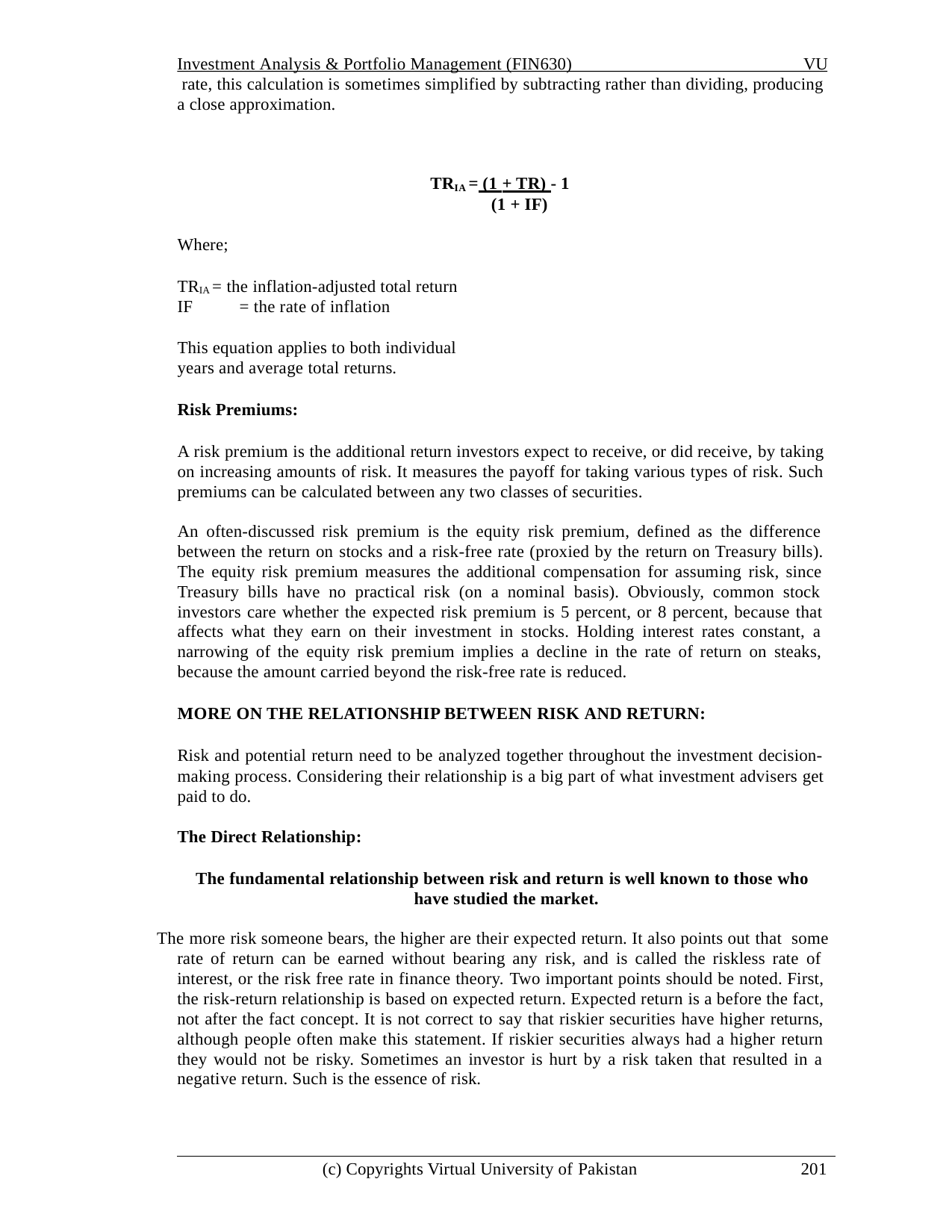

Investment Analysis & Portfolio Management (FIN630)	VU  rate, this calculation is sometimes simplified by subtracting rather than dividing, producing  a close approximation.

TRIA = (1 + TR) - 1
(1 + IF)
Where;

TRIA = the inflation-adjusted total return  IF	= the rate of inflation

This equation applies to both individual years and average total returns.

Risk Premiums:

A risk premium is the additional return investors expect to receive, or did receive, by taking  on increasing amounts of risk. It measures the payoff for taking various types of risk. Such  premiums can be calculated between any two classes of securities.

An often-discussed risk premium is the equity risk premium, defined as the difference  between the return on stocks and a risk-free rate (proxied by the return on Treasury bills).  The equity risk premium measures the additional compensation for assuming risk, since  Treasury bills have no practical risk (on a nominal basis). Obviously, common stock  investors care whether the expected risk premium is 5 percent, or 8 percent, because that  affects what they earn on their investment in stocks. Holding interest rates constant, a  narrowing of the equity risk premium implies a decline in the rate of return on steaks,  because the amount carried beyond the risk-free rate is reduced.

MORE ON THE RELATIONSHIP BETWEEN RISK AND RETURN:

Risk and potential return need to be analyzed together throughout the investment decision-  making process. Considering their relationship is a big part of what investment advisers get  paid to do.

The Direct Relationship:

The fundamental relationship between risk and return is well known to those who  have studied the market.

The more risk someone bears, the higher are their expected return. It also points out that  some rate of return can be earned without bearing any risk, and is called the riskless rate of  interest, or the risk free rate in finance theory. Two important points should be noted. First,  the risk-return relationship is based on expected return. Expected return is a before the fact,  not after the fact concept. It is not correct to say that riskier securities have higher returns,  although people often make this statement. If riskier securities always had a higher return  they would not be risky. Sometimes an investor is hurt by a risk taken that resulted in a  negative return. Such is the essence of risk.
(c) Copyrights Virtual University of Pakistan
201